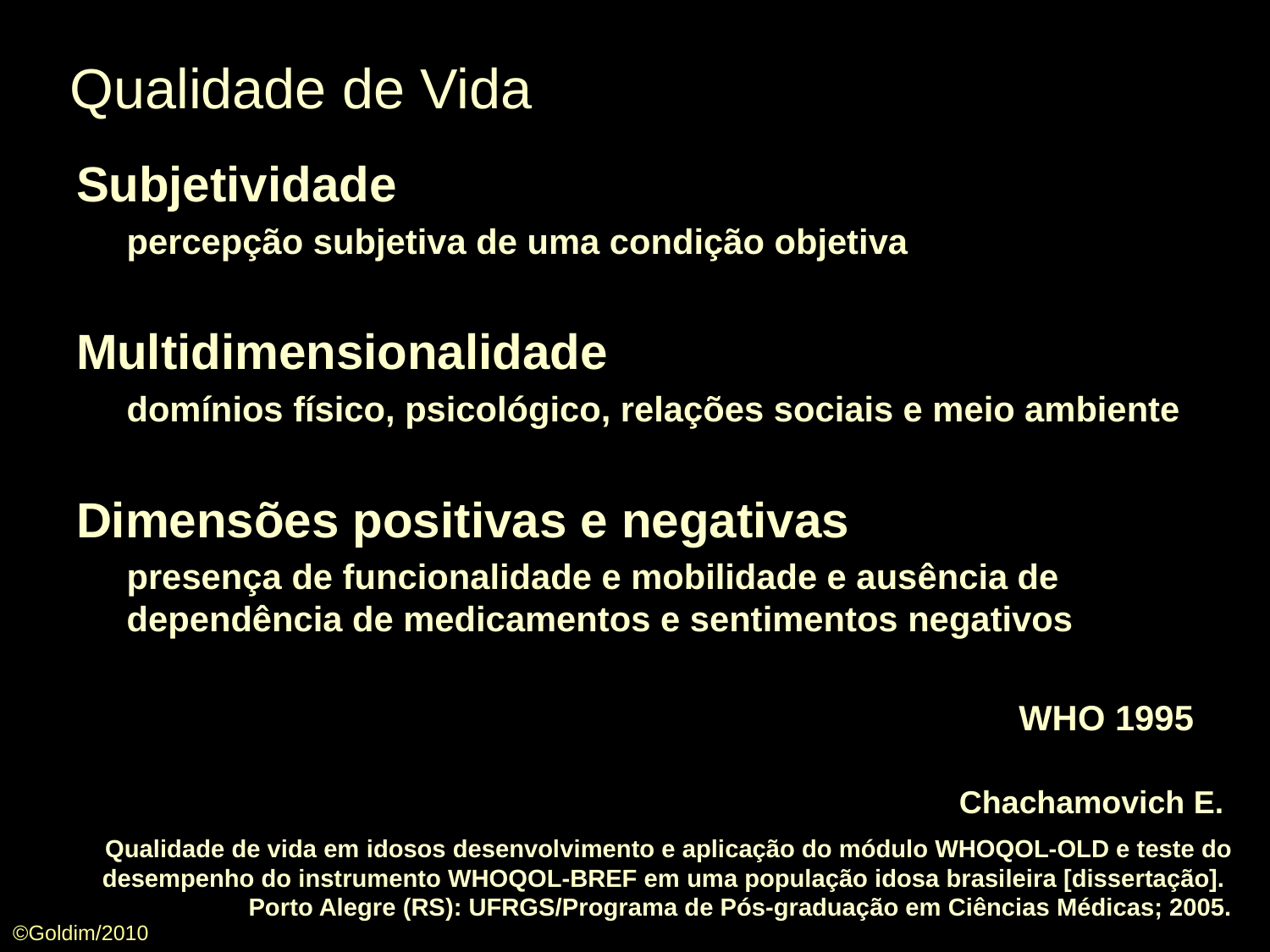

Qualidade de Vida
Subjetividade
percepção subjetiva de uma condição objetiva

Multidimensionalidade
domínios físico, psicológico, relações sociais e meio ambiente

Dimensões positivas e negativas
presença de funcionalidade e mobilidade e ausência de dependência de medicamentos e sentimentos negativos

WHO 1995
Chachamovich E.
Qualidade de vida em idosos desenvolvimento e aplicação do módulo WHOQOL-OLD e teste do desempenho do instrumento WHOQOL-BREF em uma população idosa brasileira [dissertação].
Porto Alegre (RS): UFRGS/Programa de Pós-graduação em Ciências Médicas; 2005.
©Goldim/2010